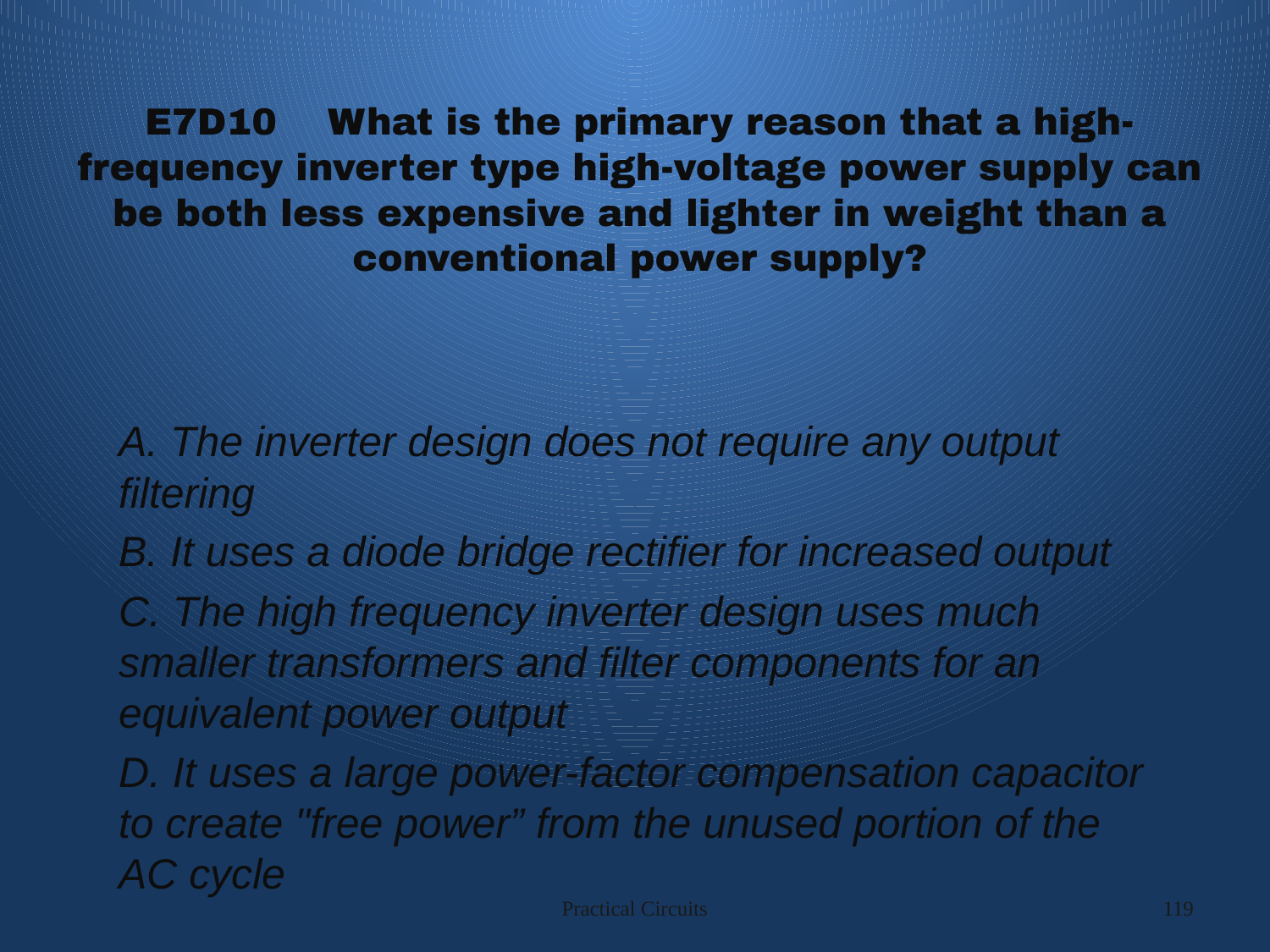

# E7D10    What is the primary reason that a high-frequency inverter type high-voltage power supply can be both less expensive and lighter in weight than a conventional power supply?

A. The inverter design does not require any output filtering
B. It uses a diode bridge rectifier for increased output
C. The high frequency inverter design uses much smaller transformers and filter components for an equivalent power output
D. It uses a large power-factor compensation capacitor to create "free power” from the unused portion of the AC cycle
Practical Circuits
119